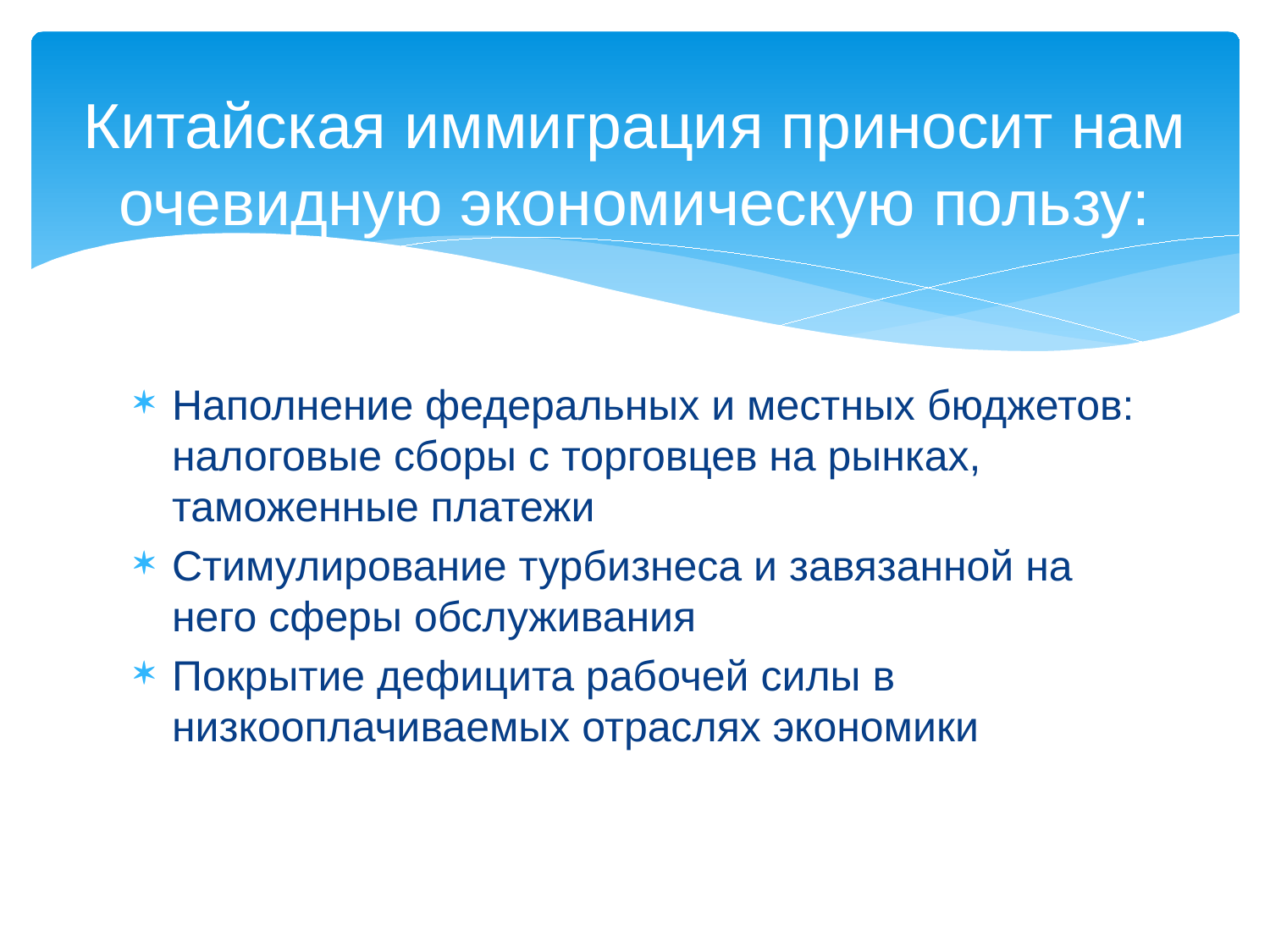

# Китайская иммиграция приносит нам очевидную экономическую пользу:
Наполнение федеральных и местных бюджетов: налоговые сборы с торговцев на рынках, таможенные платежи
Стимулирование турбизнеса и завязанной на него сферы обслуживания
Покрытие дефицита рабочей силы в низкооплачиваемых отраслях экономики